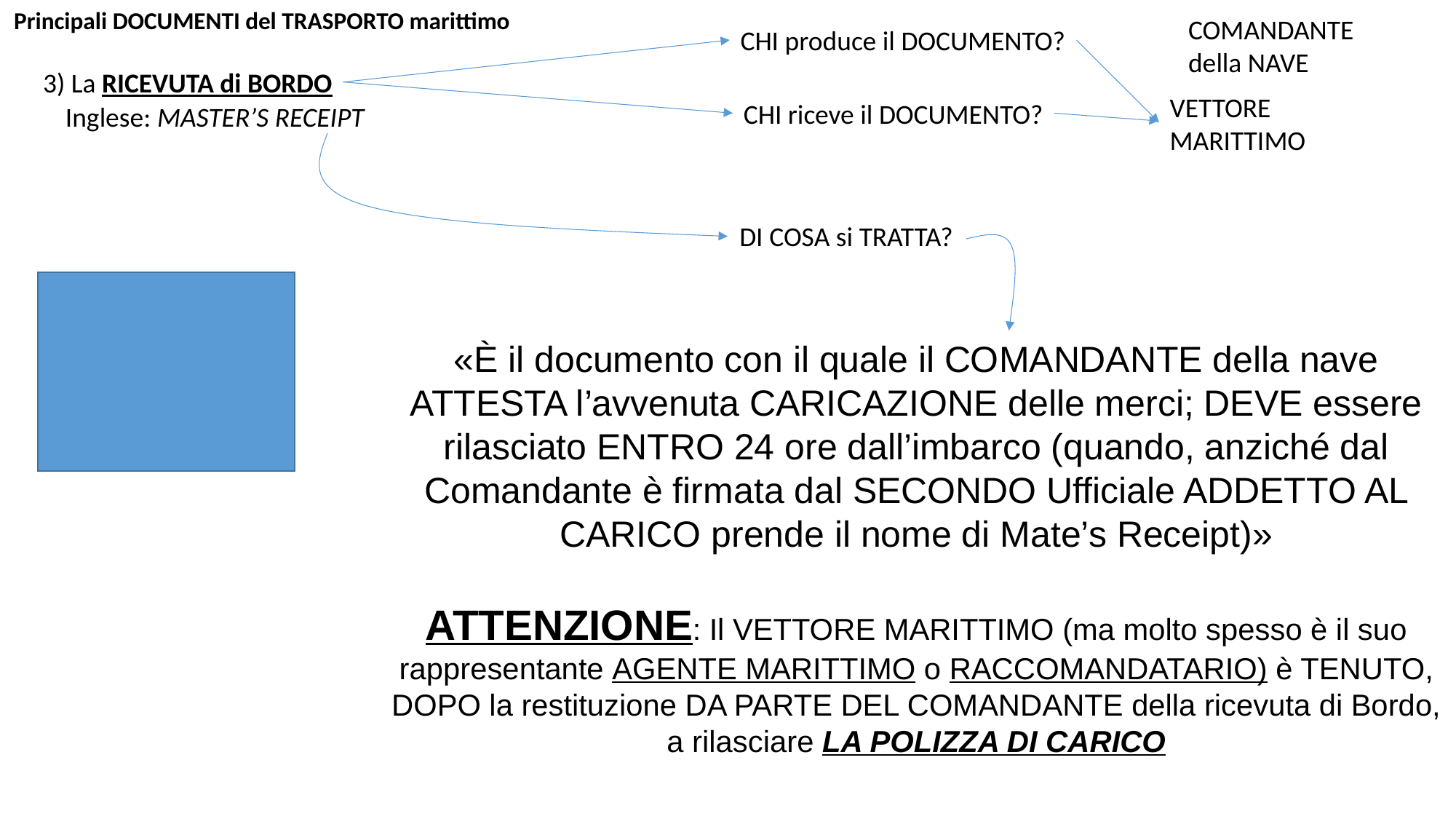

Principali DOCUMENTI del TRASPORTO marittimo
COMANDANTE della NAVE
CHI produce il DOCUMENTO?
3) La RICEVUTA di BORDO
VETTORE
MARITTIMO
CHI riceve il DOCUMENTO?
Inglese: MASTER’S RECEIPT

DI COSA si TRATTA?

«È il documento con il quale il COMANDANTE della nave ATTESTA l’avvenuta CARICAZIONE delle merci; DEVE essere rilasciato ENTRO 24 ore dall’imbarco (quando, anziché dal Comandante è firmata dal SECONDO Ufficiale ADDETTO AL CARICO prende il nome di Mate’s Receipt)»

ATTENZIONE: Il VETTORE MARITTIMO (ma molto spesso è il suo rappresentante AGENTE MARITTIMO o RACCOMANDATARIO) è TENUTO, DOPO la restituzione DA PARTE DEL COMANDANTE della ricevuta di Bordo, a rilasciare LA POLIZZA DI CARICO